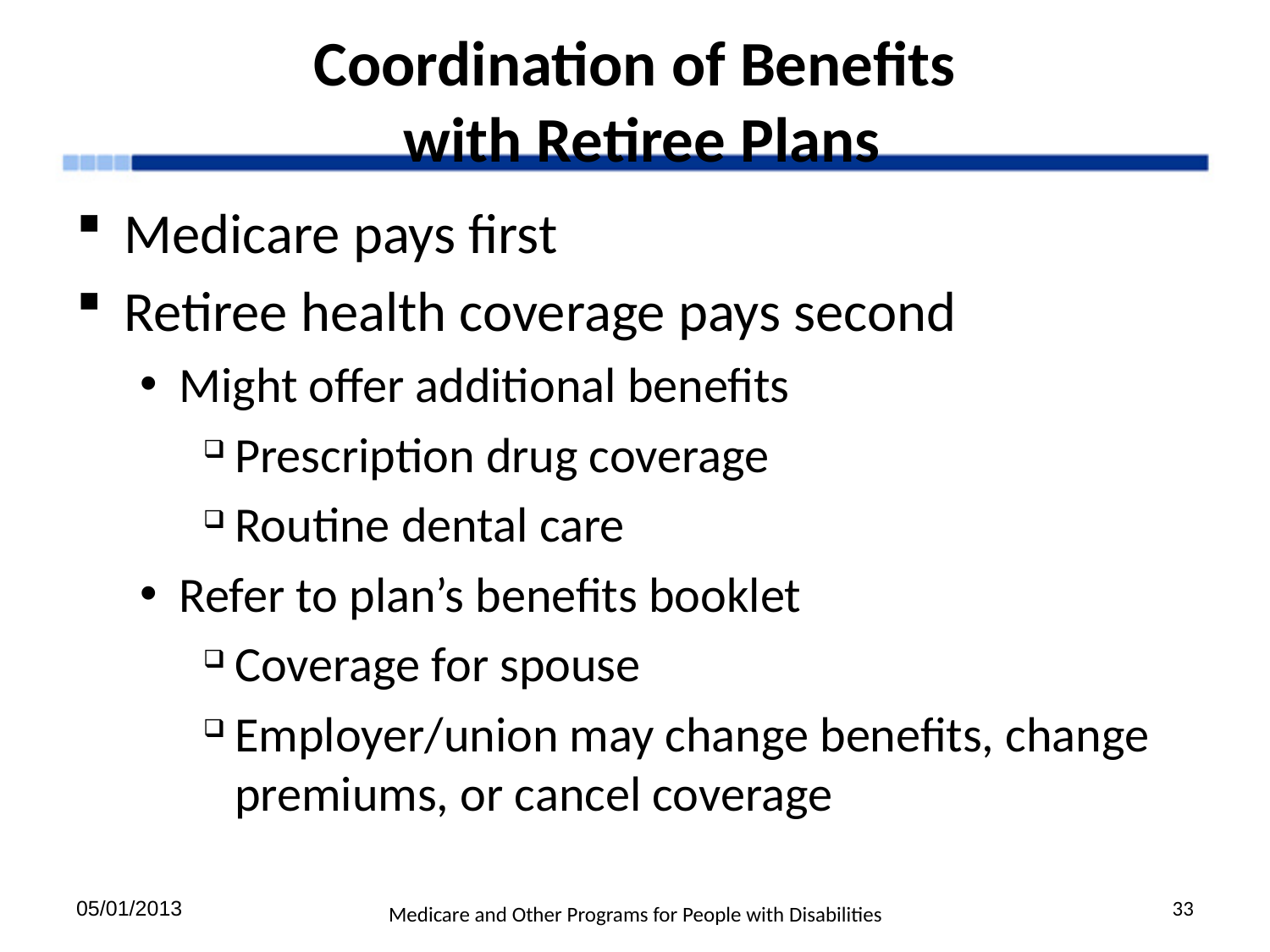

# Coordination of Benefits with Retiree Plans
Medicare pays first
Retiree health coverage pays second
Might offer additional benefits
Prescription drug coverage
Routine dental care
Refer to plan’s benefits booklet
Coverage for spouse
Employer/union may change benefits, change premiums, or cancel coverage

05/01/2013
33
Medicare and Other Programs for People with Disabilities